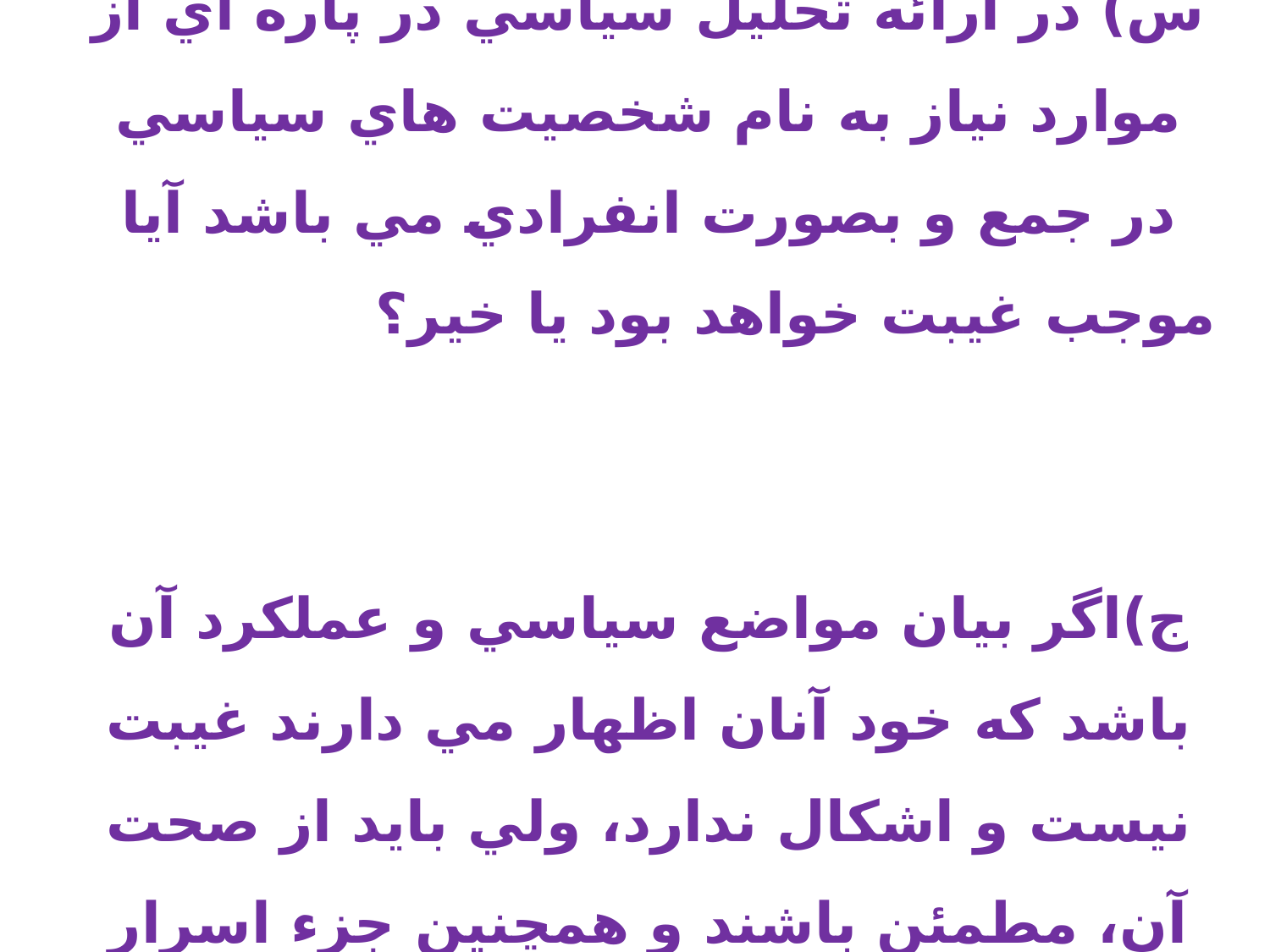

8/6-غیبت از مسئولین در انتخابات
س) در ارائه تحليل سياسي در پاره اي از موارد نياز به نام شخصيت هاي سياسي در جمع و بصورت انفرادي مي باشد آيا موجب غيبت خواهد بود يا خير؟
ج)اگر بيان مواضع سياسي و عملكرد آن باشد كه خود آنان اظهار مي دارند غيبت نيست و اشكال ندارد، ولي بايد از صحت آن، مطمئن باشند و همچنين جزء اسرار شخص يا اشاعه فحشاء نباشد.